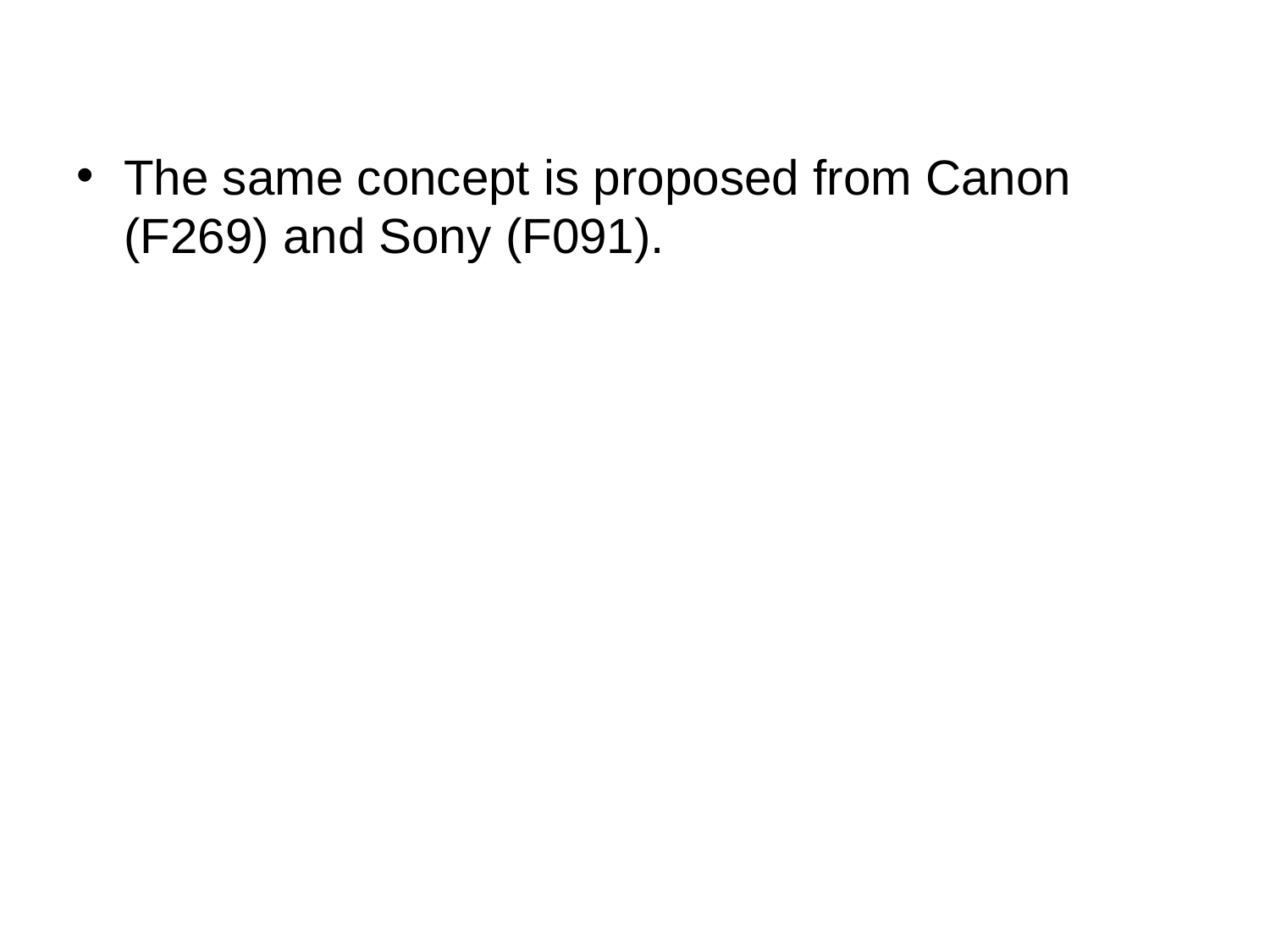

#
The same concept is proposed from Canon (F269) and Sony (F091).